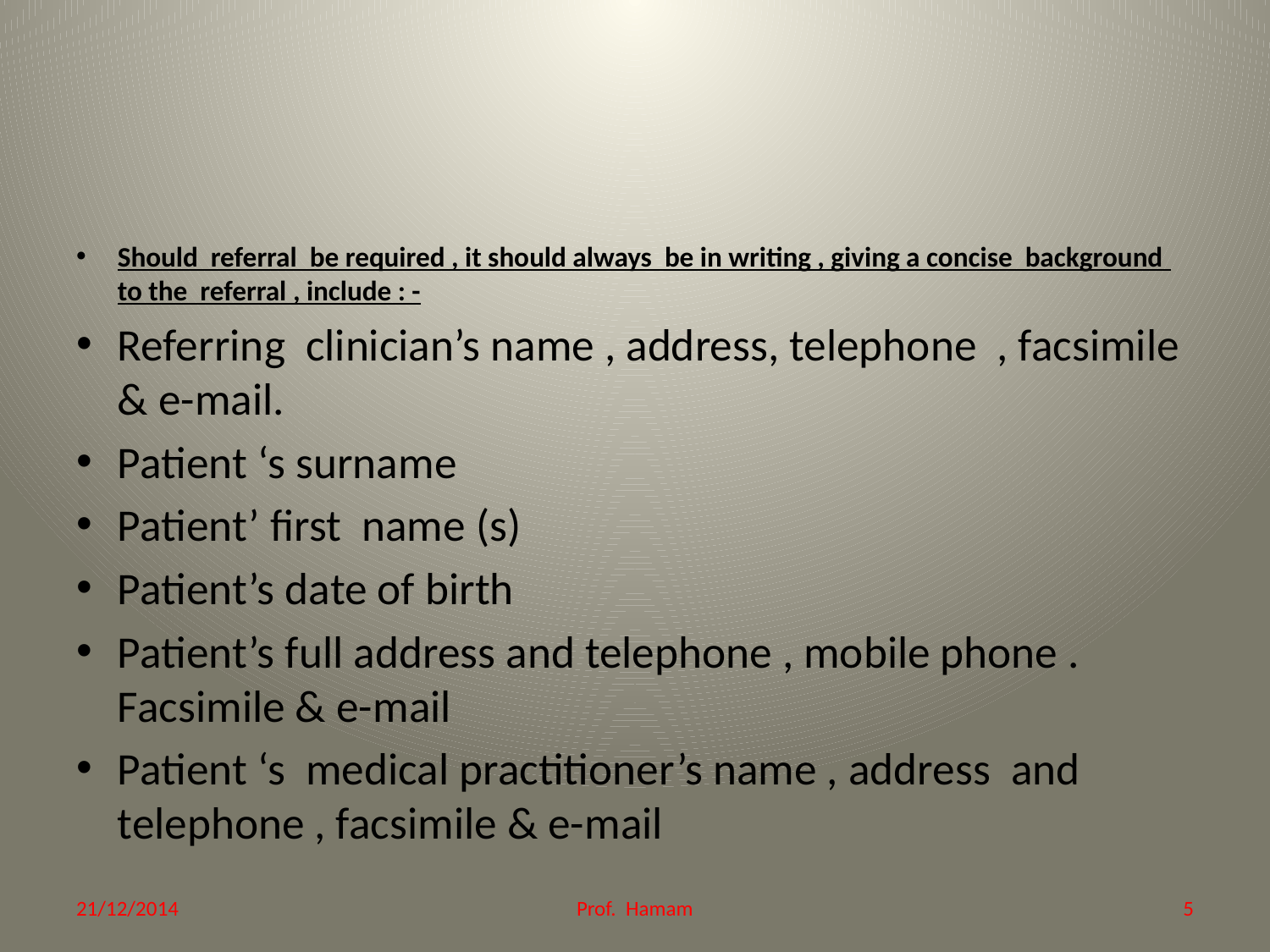

#
Should  referral  be required , it should always  be in writing , giving a concise  background  to the  referral , include : -
Referring  clinician’s name , address, telephone  , facsimile & e-mail.
Patient ‘s surname
Patient’ first  name (s)
Patient’s date of birth
Patient’s full address and telephone , mobile phone . Facsimile & e-mail
Patient ‘s  medical practitioner’s name , address  and telephone , facsimile & e-mail
21/12/2014
Prof.  Hamam
5